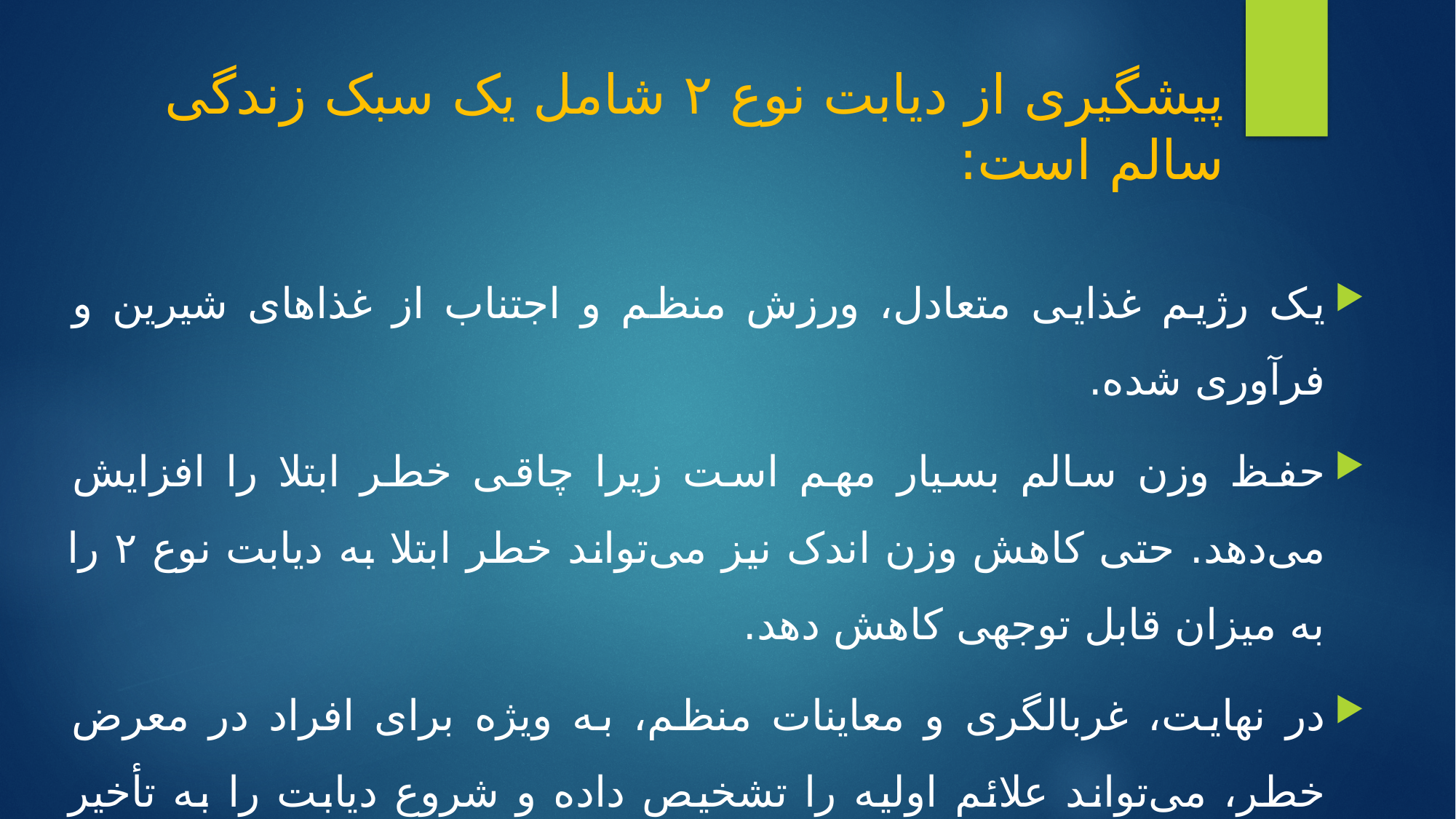

# پیشگیری از دیابت نوع ۲ شامل یک سبک زندگی سالم است:
یک رژیم غذایی متعادل، ورزش منظم و اجتناب از غذاهای شیرین و فرآوری شده.
حفظ وزن سالم بسیار مهم است زیرا چاقی خطر ابتلا را افزایش می‌دهد. حتی کاهش وزن اندک نیز می‌تواند خطر ابتلا به دیابت نوع ۲ را به میزان قابل توجهی کاهش دهد.
در نهایت، غربالگری و معاینات منظم، به ویژه برای افراد در معرض خطر، می‌تواند علائم اولیه را تشخیص داده و شروع دیابت را به تأخیر انداخته یا از آن جلوگیری کند.